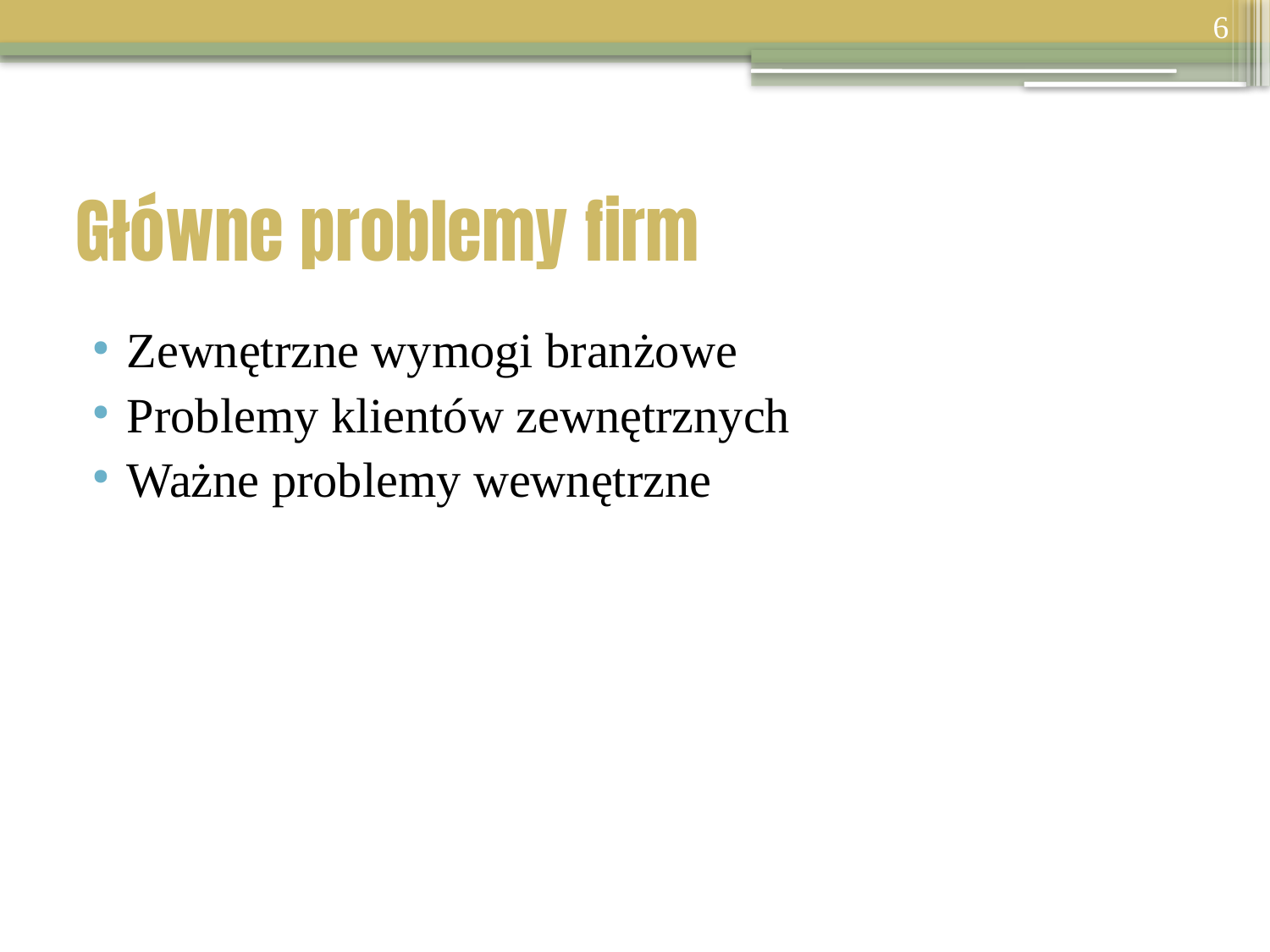

6
# Główne problemy firm
Zewnętrzne wymogi branżowe
Problemy klientów zewnętrznych
Ważne problemy wewnętrzne